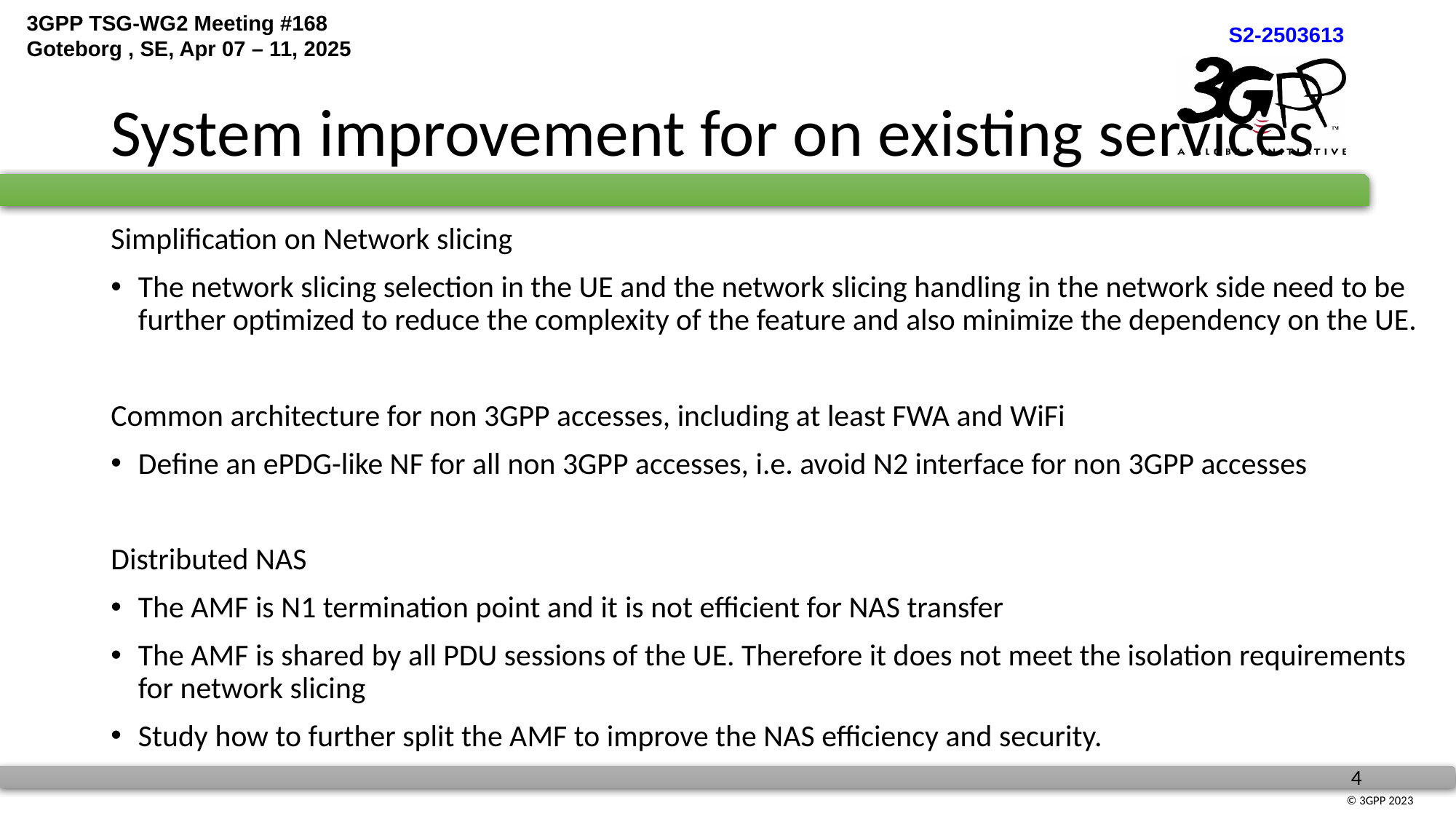

# System improvement for on existing services
Simplification on Network slicing
The network slicing selection in the UE and the network slicing handling in the network side need to be further optimized to reduce the complexity of the feature and also minimize the dependency on the UE.

Common architecture for non 3GPP accesses, including at least FWA and WiFi
Define an ePDG-like NF for all non 3GPP accesses, i.e. avoid N2 interface for non 3GPP accesses

Distributed NAS
The AMF is N1 termination point and it is not efficient for NAS transfer
The AMF is shared by all PDU sessions of the UE. Therefore it does not meet the isolation requirements for network slicing
Study how to further split the AMF to improve the NAS efficiency and security.